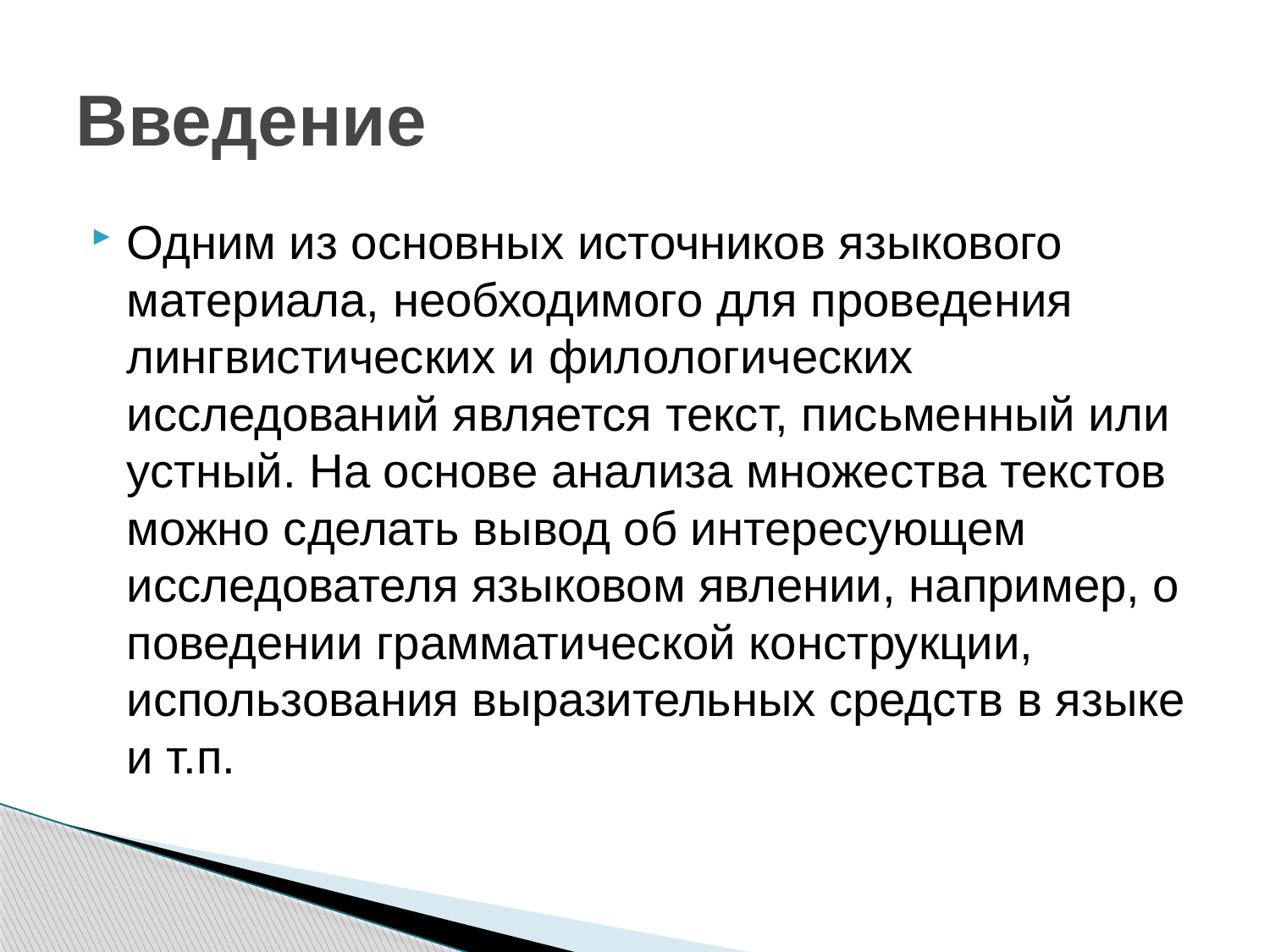

# Введение
Одним из основных источников языкового материала, необходимого для проведения лингвистических и филологических исследований является текст, письменный или устный. На основе анализа множества текстов можно сделать вывод об интересующем исследователя языковом явлении, например, о поведении грамматической конструкции, использования выразительных средств в языке и т.п.